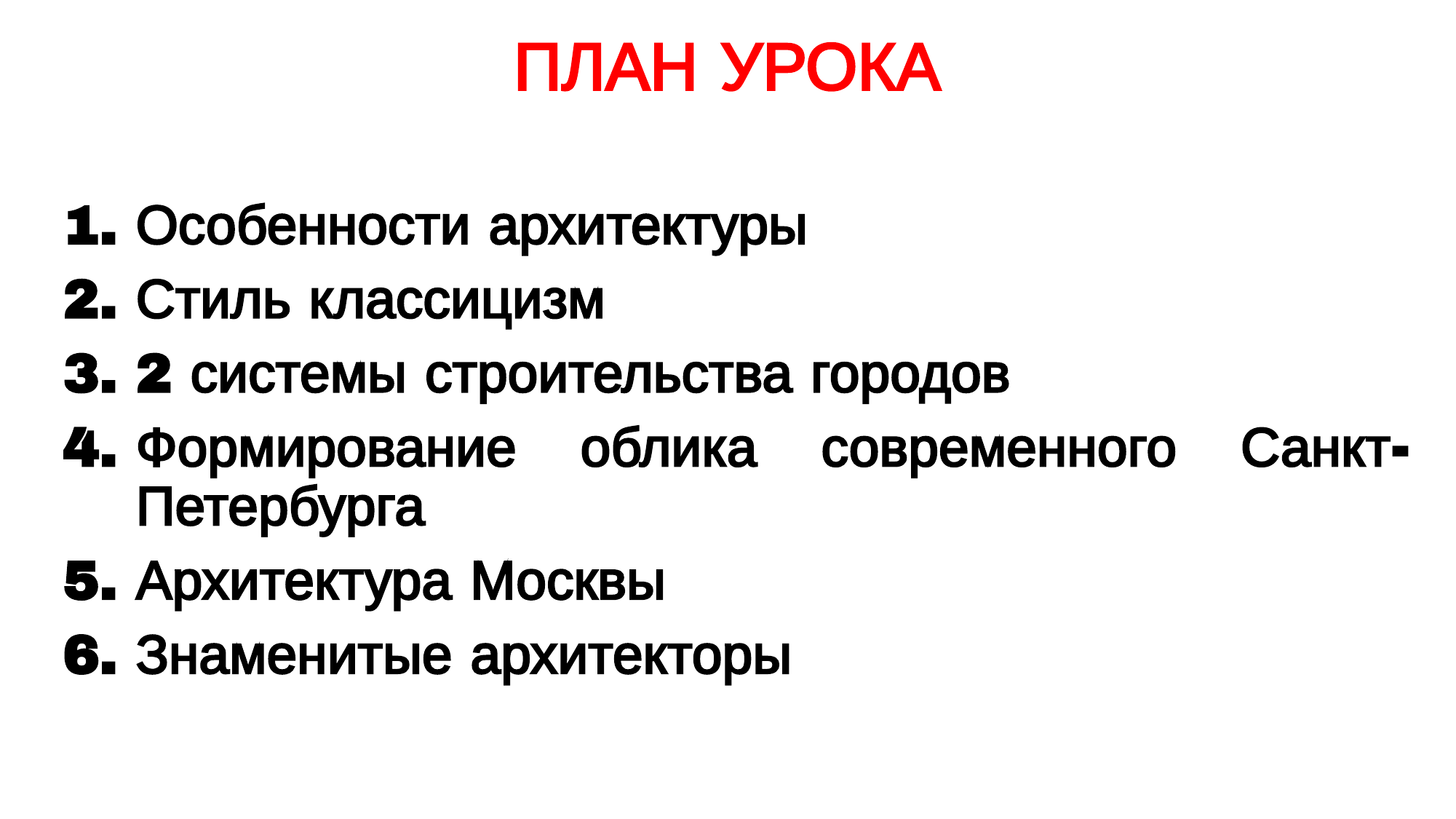

# ПЛАН УРОКА
Особенности архитектуры
Стиль классицизм
2 системы строительства городов
Формирование облика современного Санкт-Петербурга
Архитектура Москвы
Знаменитые архитекторы